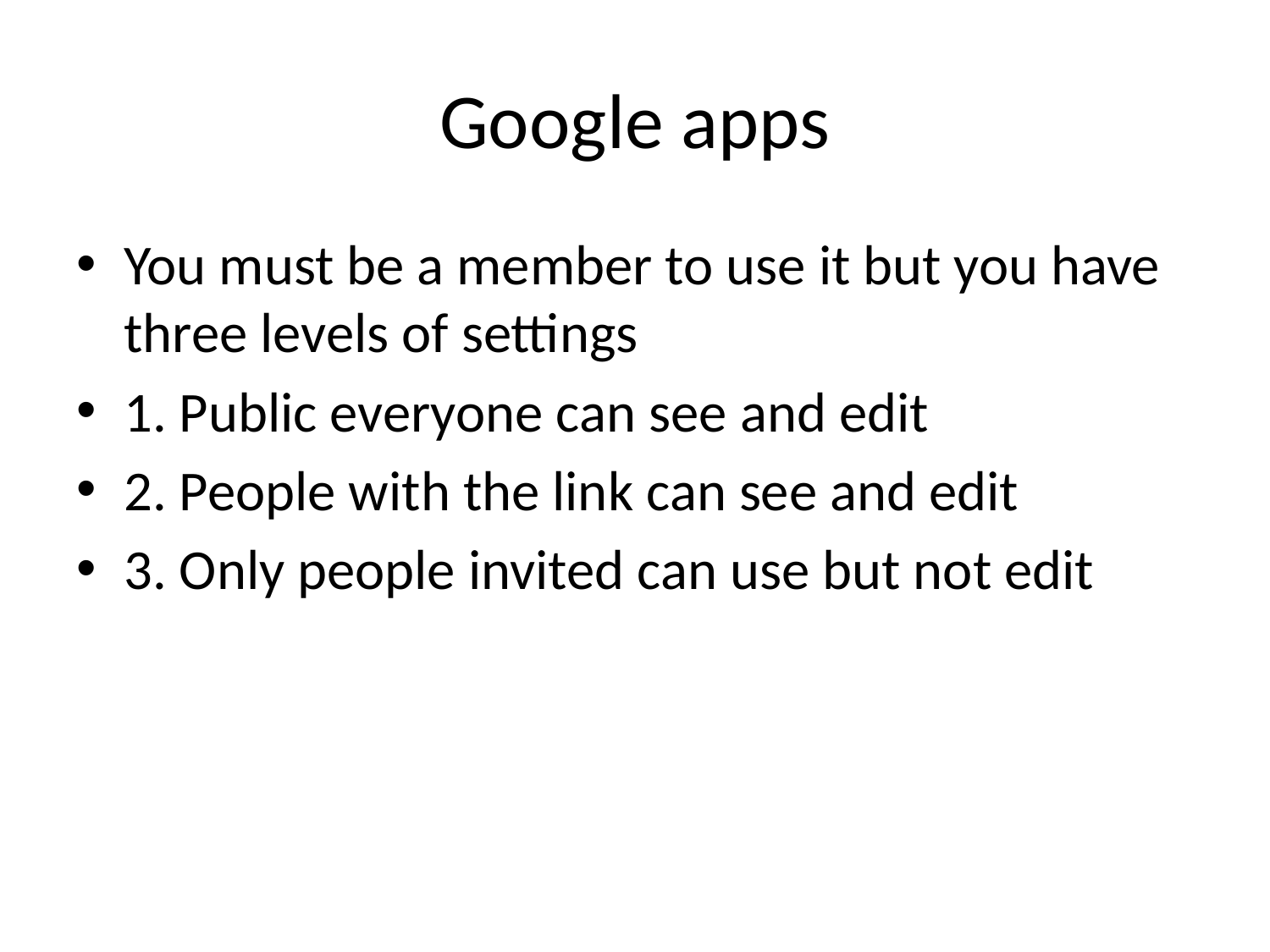

# Google apps
You must be a member to use it but you have three levels of settings
1. Public everyone can see and edit
2. People with the link can see and edit
3. Only people invited can use but not edit